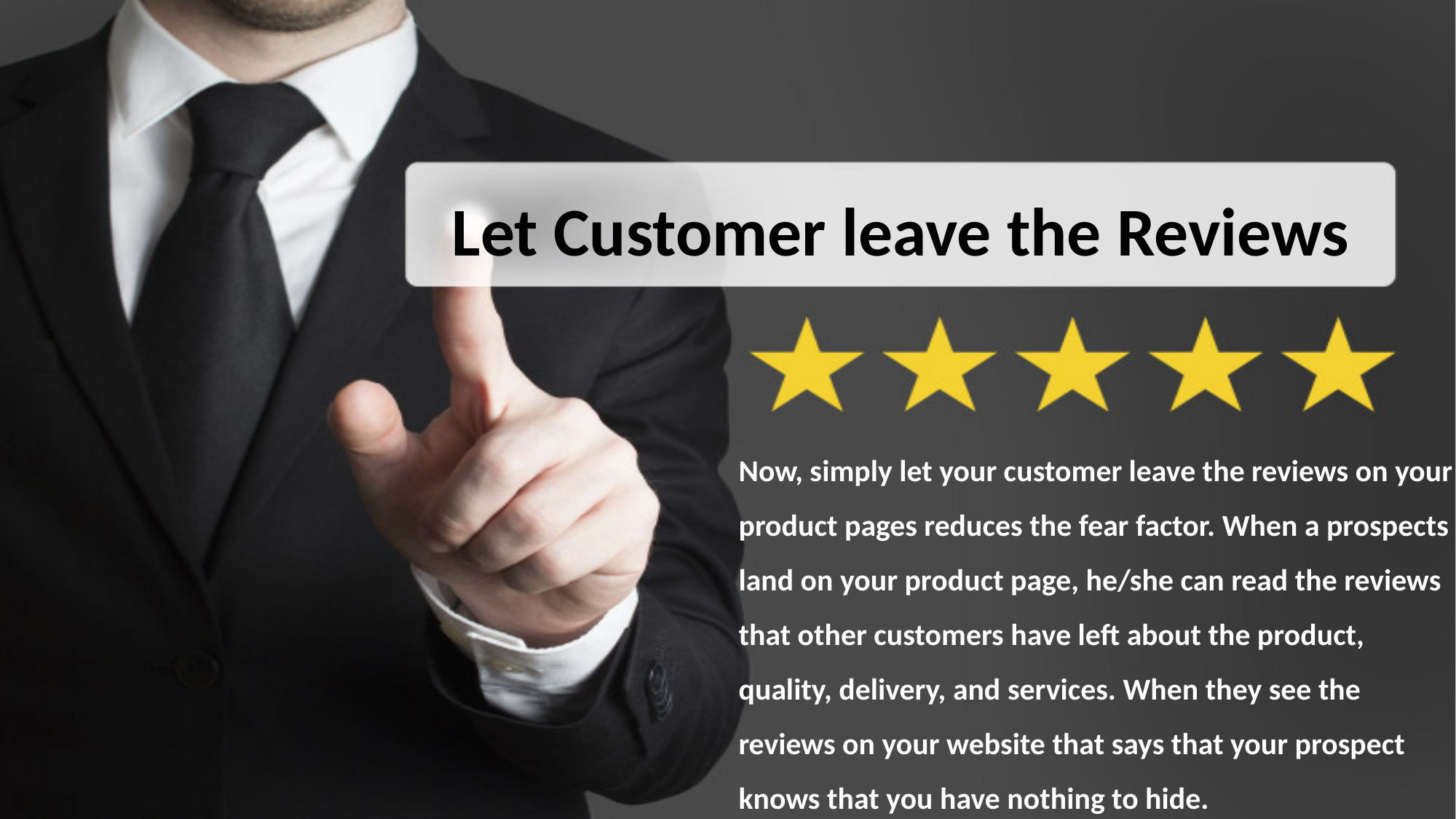

Let Customer leave the Reviews
Now, simply let your customer leave the reviews on your product pages reduces the fear factor. When a prospects land on your product page, he/she can read the reviews that other customers have left about the product, quality, delivery, and services. When they see the reviews on your website that says that your prospect knows that you have nothing to hide.